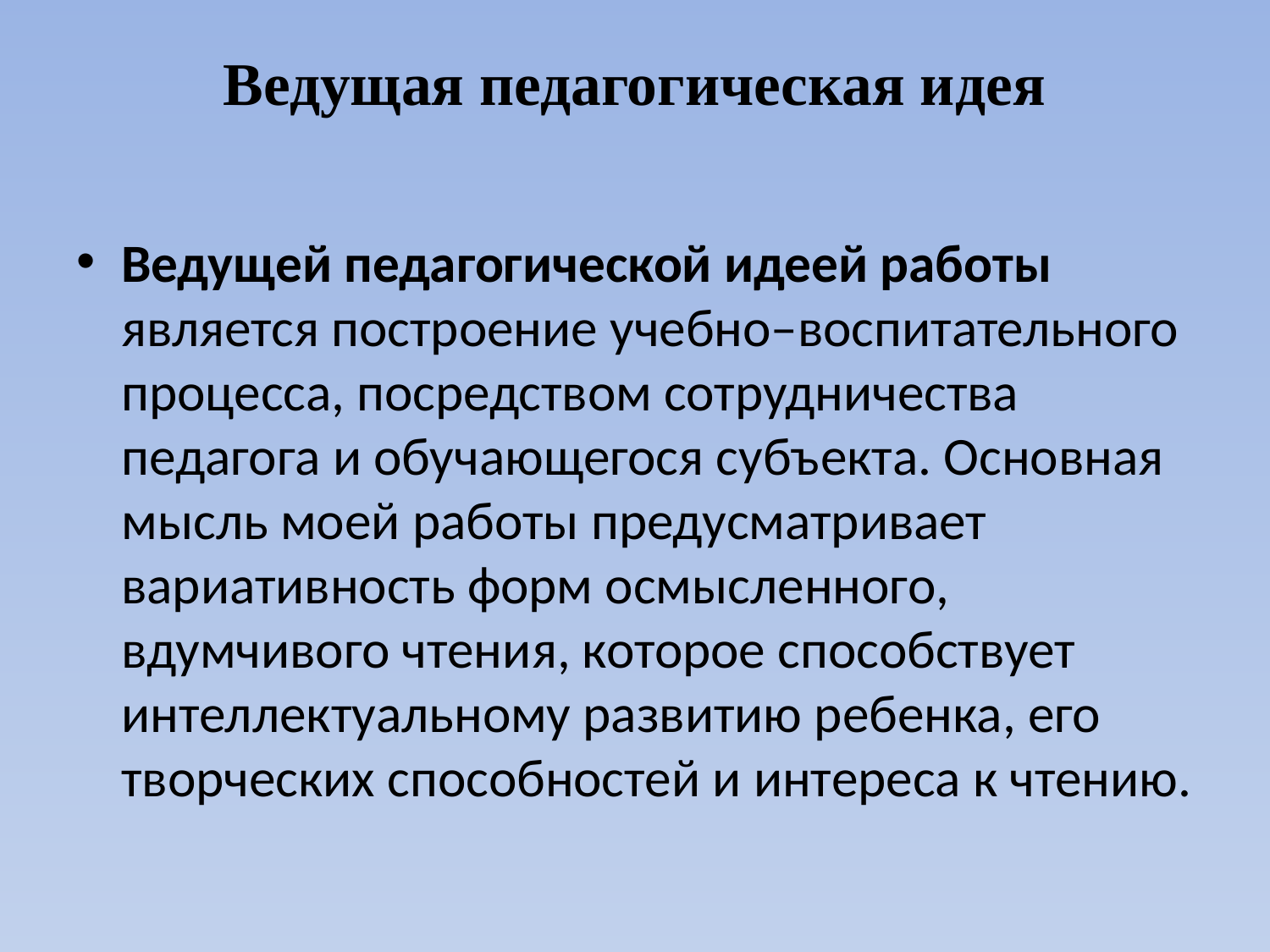

# Ведущая педагогическая идея
Ведущей педагогической идеей работы является построение учебно–воспитательного процесса, посредством сотрудничества педагога и обучающегося субъекта. Основная мысль моей работы предусматривает вариативность форм осмысленного, вдумчивого чтения, которое способствует интеллектуальному развитию ребенка, его творческих способностей и интереса к чтению.